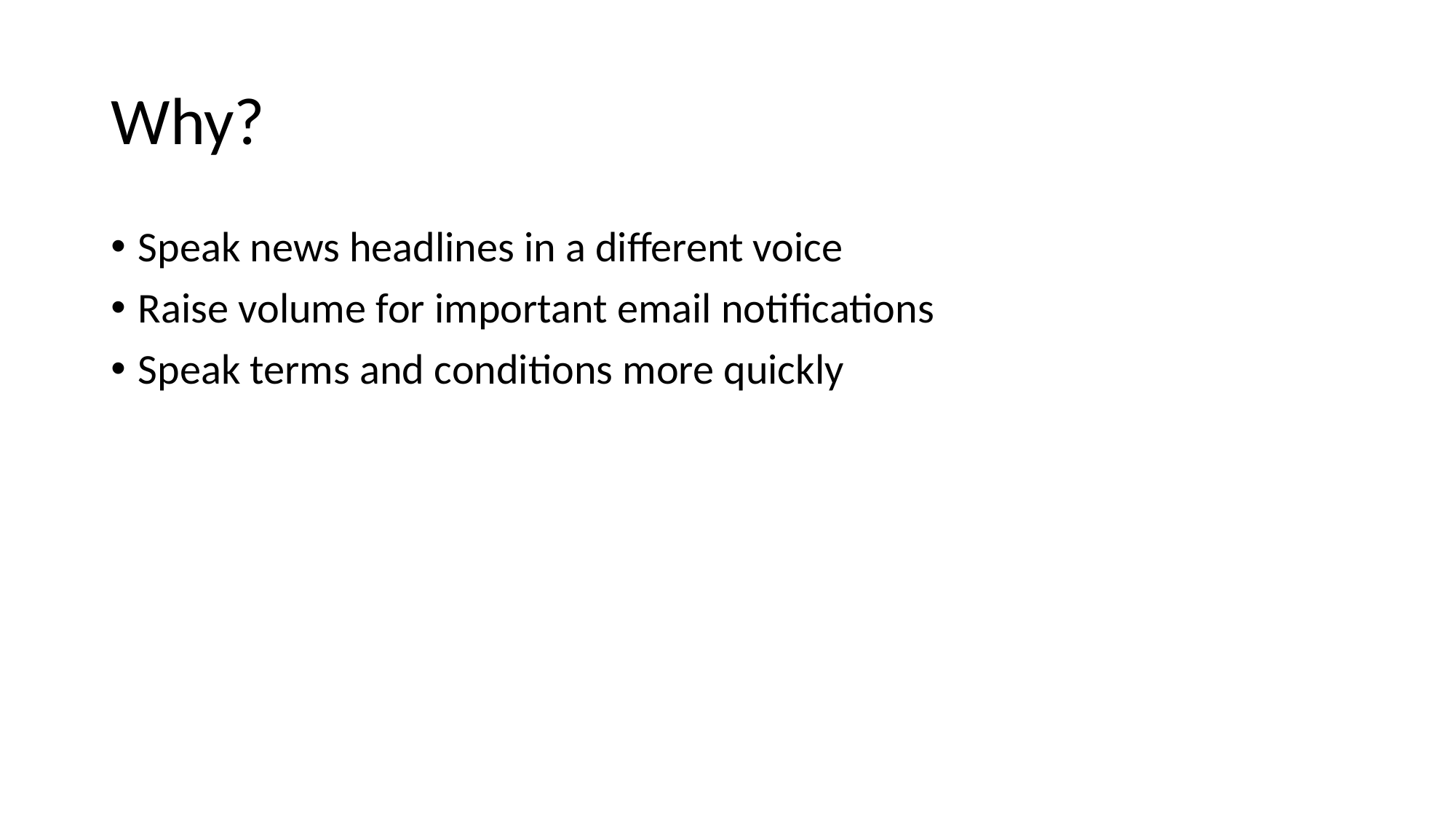

# Why?
Speak news headlines in a different voice
Raise volume for important email notifications
Speak terms and conditions more quickly